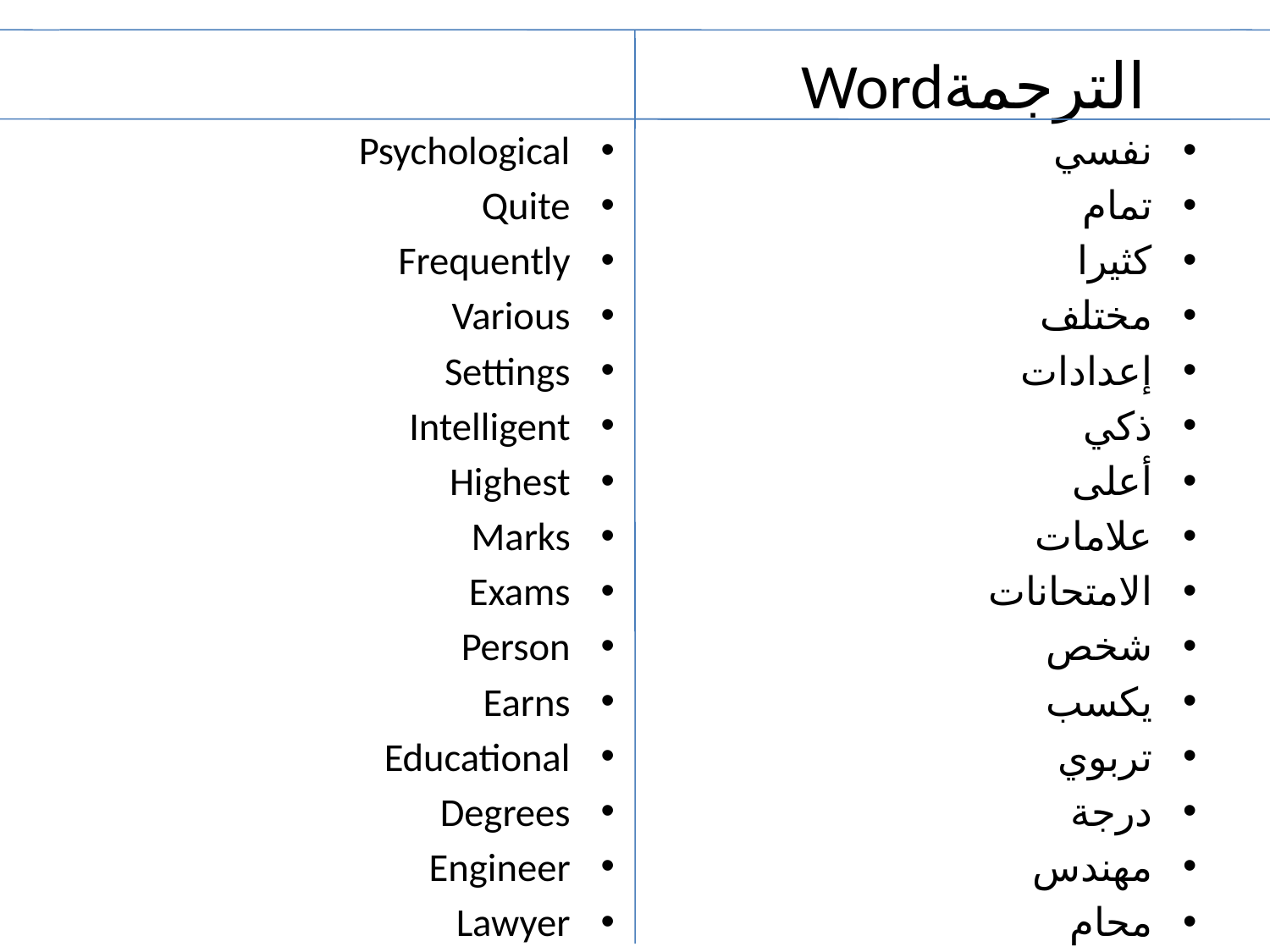

# الترجمةWord
Psychological
Quite
Frequently
Various
Settings
Intelligent
Highest
Marks
Exams
Person
Earns
Educational
Degrees
Engineer
Lawyer

نفسي
تمام
كثيرا
مختلف
إعدادات
ذكي
أعلى
علامات
الامتحانات
شخص
يكسب
تربوي
درجة
مهندس
محام